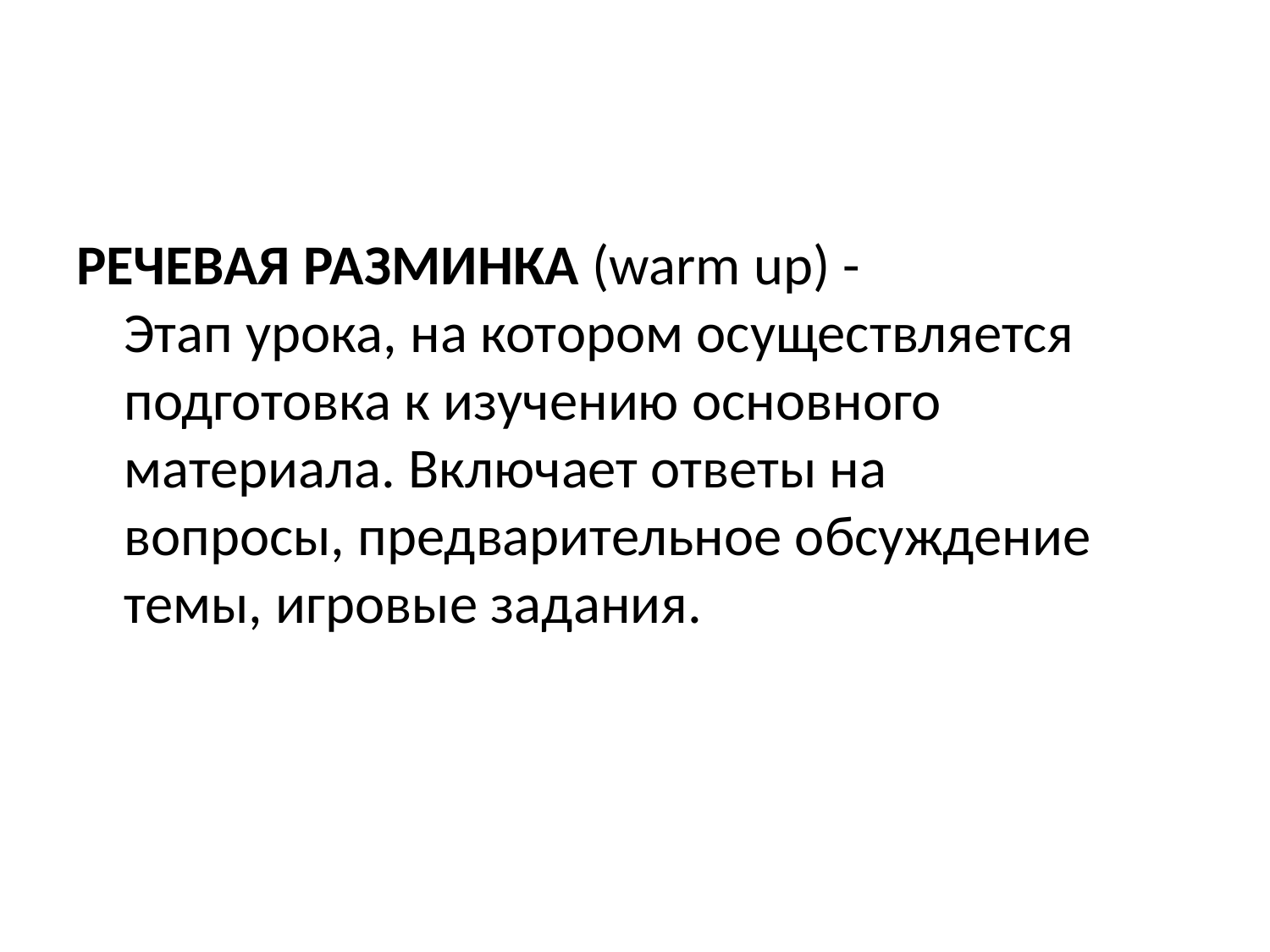

#
РЕЧЕВАЯ РАЗМИНКА (warm up) - Этап урока, на котором осуществляется 
подготовка к изучению основного 
материала. Включает ответы на вопросы, предварительное обсуждение
темы, игровые задания.